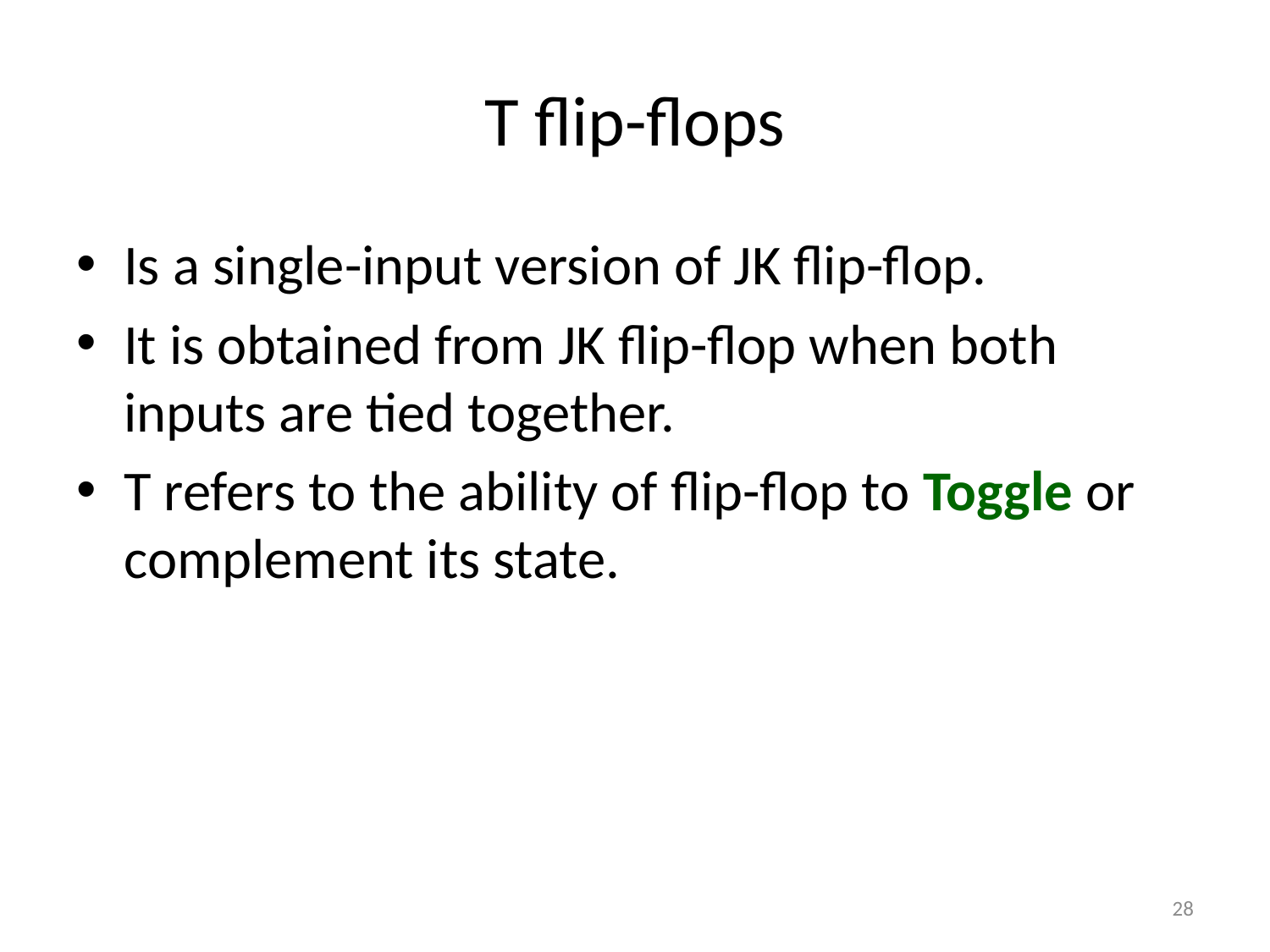

# T flip-flops
Is a single-input version of JK flip-flop.
It is obtained from JK flip-flop when both inputs are tied together.
T refers to the ability of flip-flop to Toggle or complement its state.
28